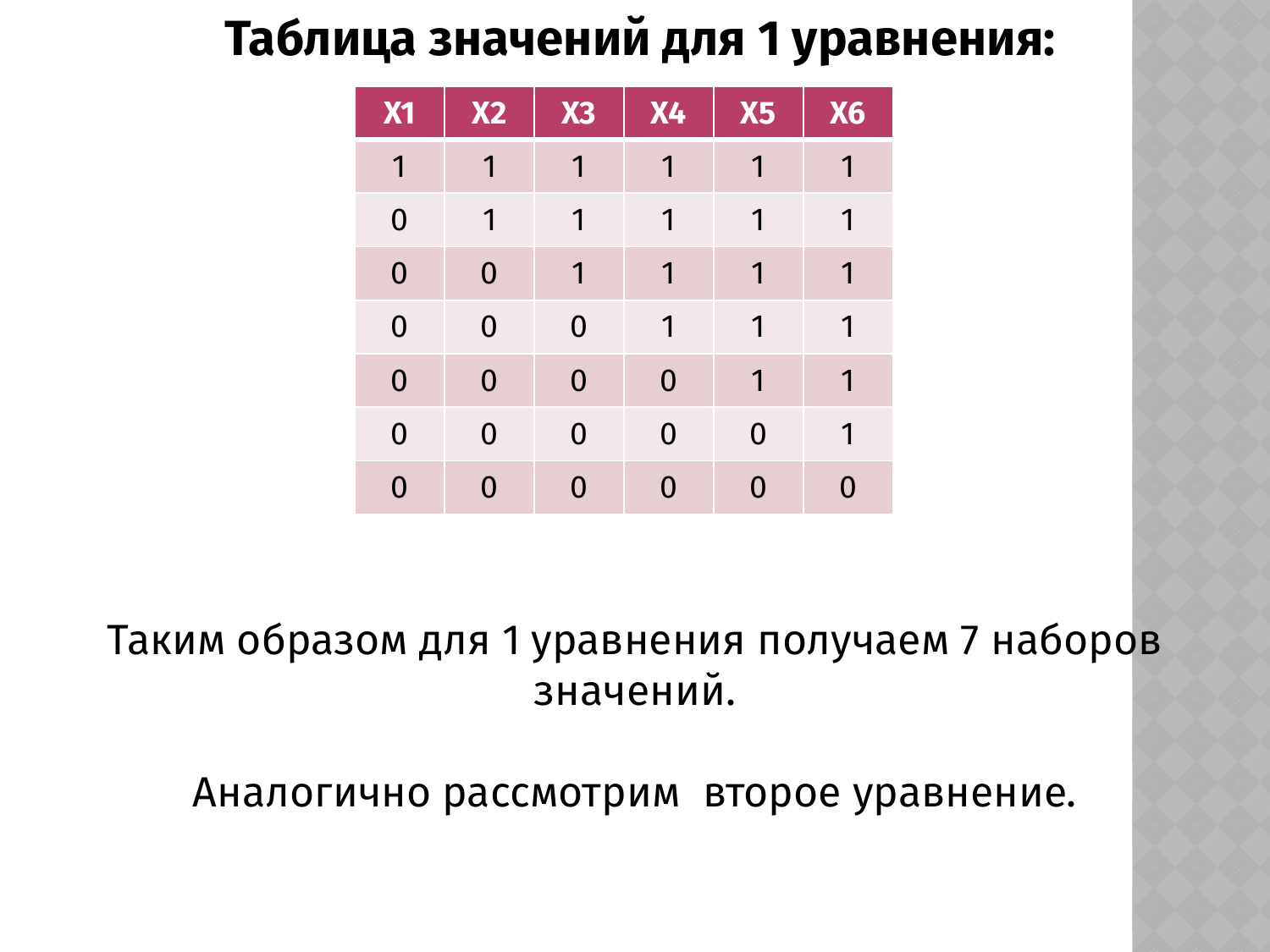

Таблица значений для 1 уравнения:
| Х1 | Х2 | Х3 | Х4 | Х5 | Х6 |
| --- | --- | --- | --- | --- | --- |
| 1 | 1 | 1 | 1 | 1 | 1 |
| 0 | 1 | 1 | 1 | 1 | 1 |
| 0 | 0 | 1 | 1 | 1 | 1 |
| 0 | 0 | 0 | 1 | 1 | 1 |
| 0 | 0 | 0 | 0 | 1 | 1 |
| 0 | 0 | 0 | 0 | 0 | 1 |
| 0 | 0 | 0 | 0 | 0 | 0 |
Таким образом для 1 уравнения получаем 7 наборов значений.

Аналогично рассмотрим  второе уравнение.